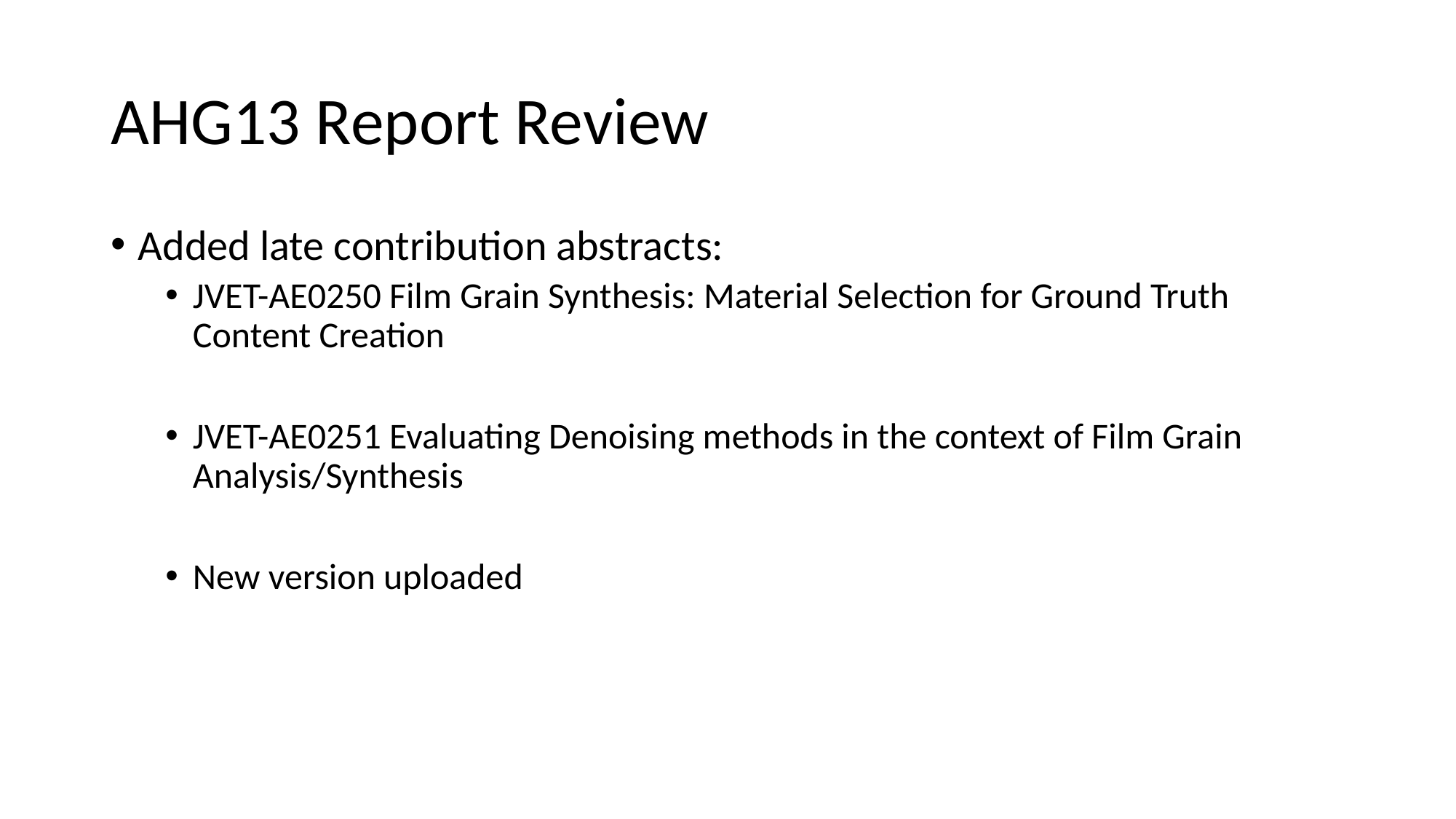

# AHG13 Report Review
Added late contribution abstracts:
JVET-AE0250 Film Grain Synthesis: Material Selection for Ground Truth Content Creation

JVET-AE0251 Evaluating Denoising methods in the context of Film Grain Analysis/Synthesis

New version uploaded